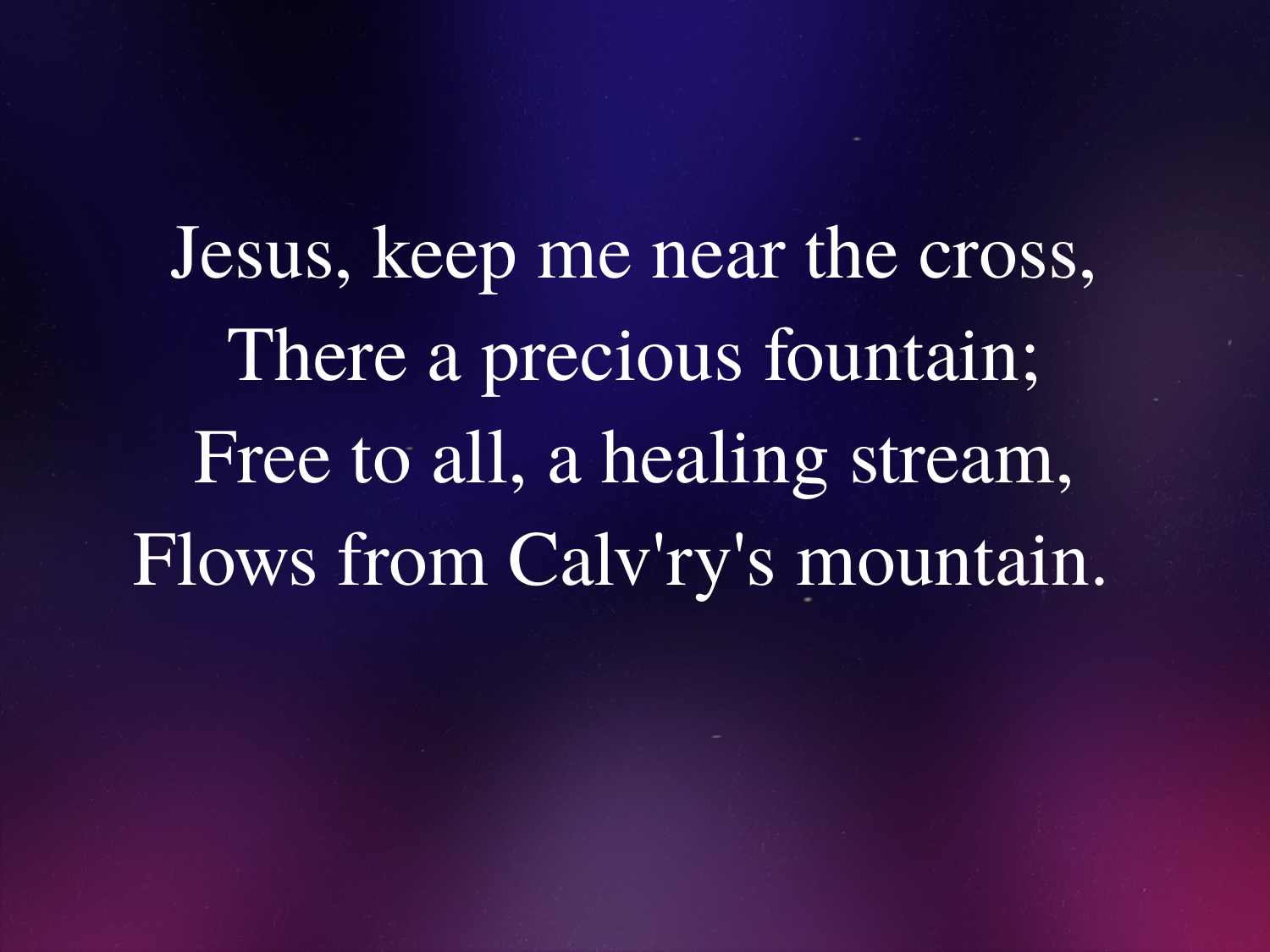

# Jesus, keep me near the cross, There a precious fountain; Free to all, a healing stream, Flows from Calv'ry's mountain.